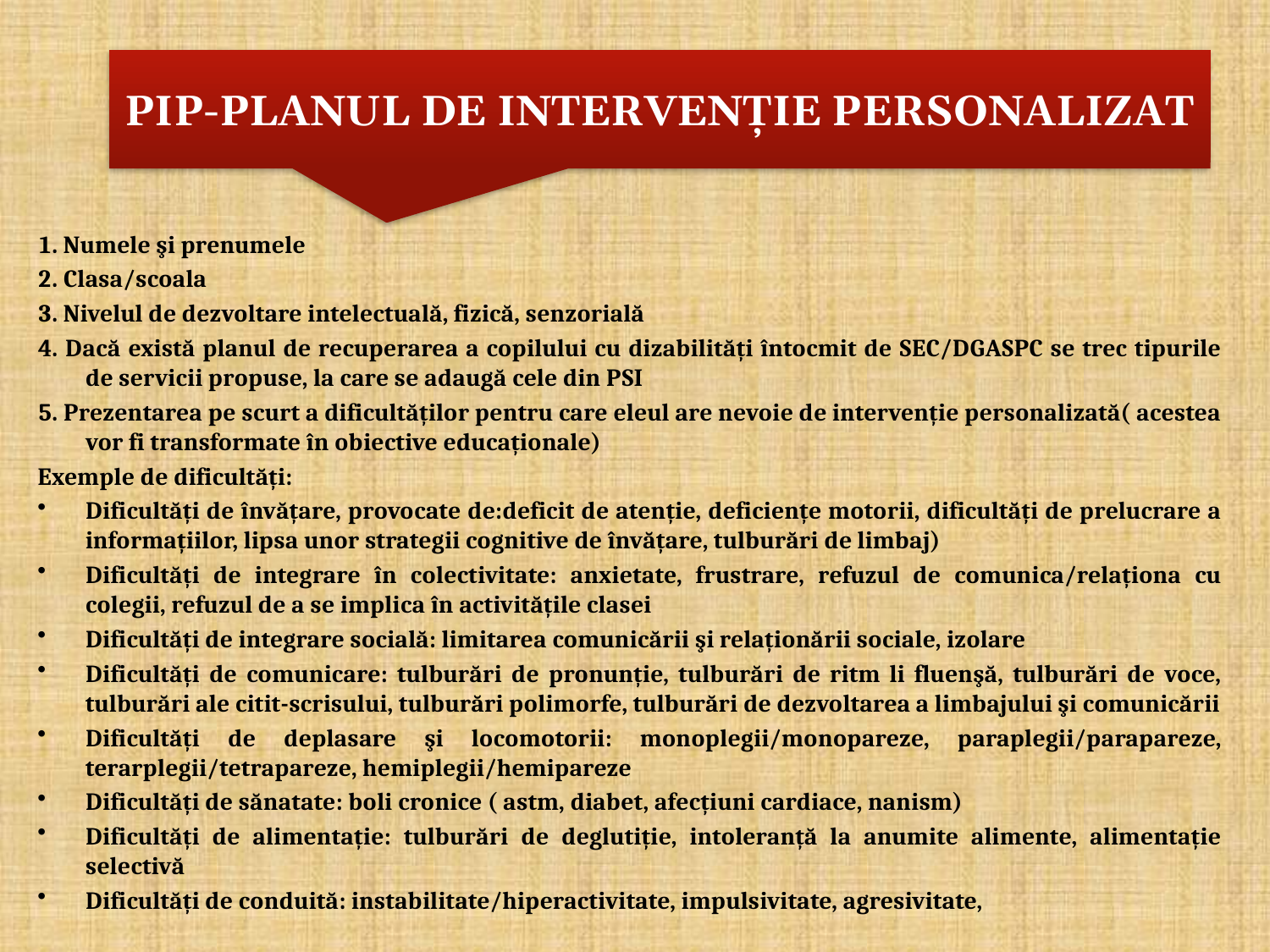

PIP-PLANUL DE INTERVENȚIE PERSONALIZAT
1. Numele şi prenumele
2. Clasa/scoala
3. Nivelul de dezvoltare intelectuală, fizică, senzorială
4. Dacă există planul de recuperarea a copilului cu dizabilităţi întocmit de SEC/DGASPC se trec tipurile de servicii propuse, la care se adaugă cele din PSI
5. Prezentarea pe scurt a dificultăţilor pentru care eleul are nevoie de intervenţie personalizată( acestea vor fi transformate în obiective educaţionale)
Exemple de dificultăţi:
Dificultăţi de învăţare, provocate de:deficit de atenţie, deficienţe motorii, dificultăţi de prelucrare a informaţiilor, lipsa unor strategii cognitive de învăţare, tulburări de limbaj)
Dificultăţi de integrare în colectivitate: anxietate, frustrare, refuzul de comunica/relaţiona cu colegii, refuzul de a se implica în activităţile clasei
Dificultăţi de integrare socială: limitarea comunicării şi relaţionării sociale, izolare
Dificultăţi de comunicare: tulburări de pronunţie, tulburări de ritm li fluenşă, tulburări de voce, tulburări ale citit-scrisului, tulburări polimorfe, tulburări de dezvoltarea a limbajului şi comunicării
Dificultăţi de deplasare şi locomotorii: monoplegii/monopareze, paraplegii/parapareze, terarplegii/tetrapareze, hemiplegii/hemipareze
Dificultăţi de sănatate: boli cronice ( astm, diabet, afecţiuni cardiace, nanism)
Dificultăţi de alimentaţie: tulburări de deglutiţie, intoleranţă la anumite alimente, alimentaţie selectivă
Dificultăţi de conduită: instabilitate/hiperactivitate, impulsivitate, agresivitate,